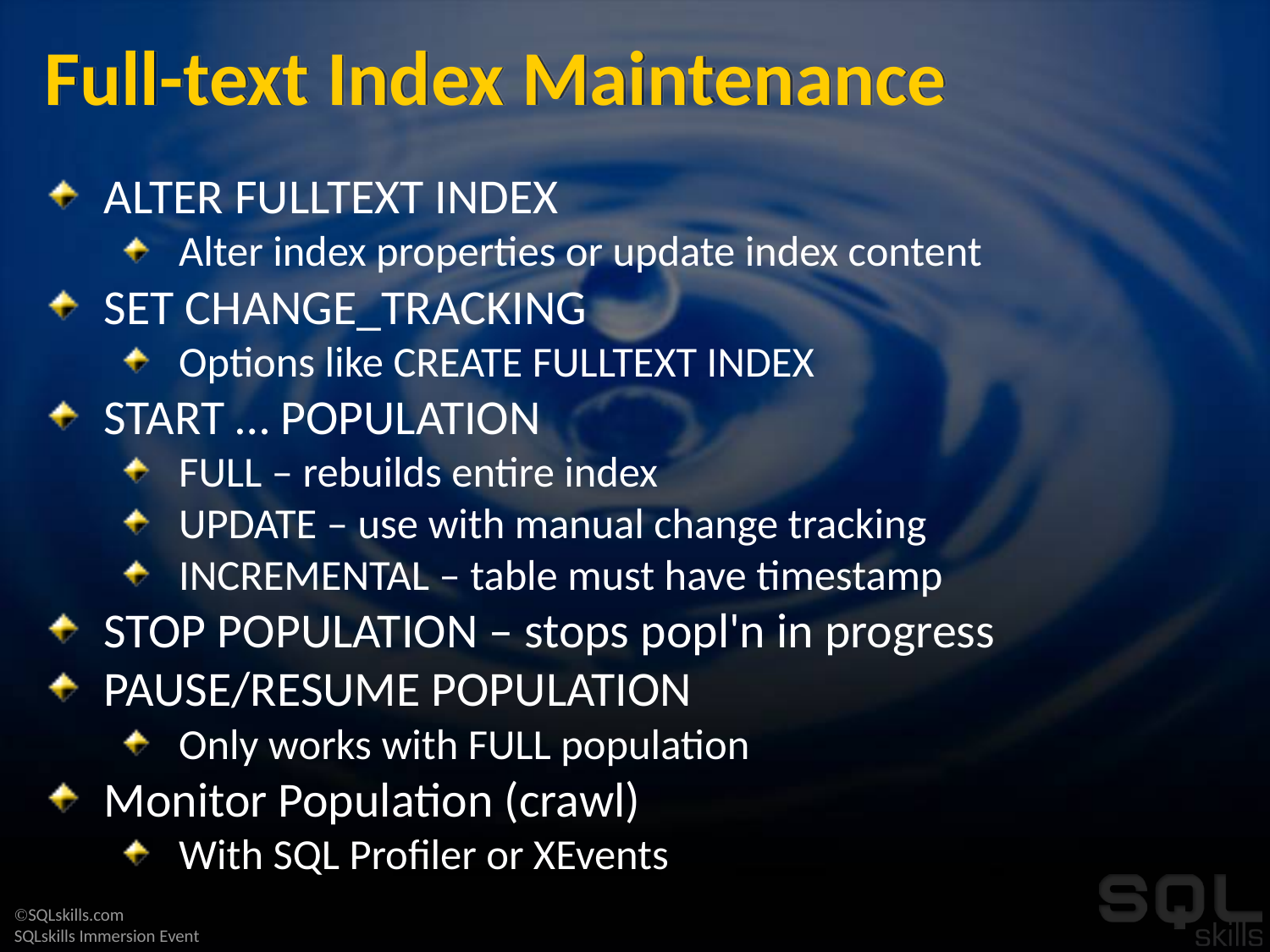

# Full-text Index Maintenance
ALTER FULLTEXT INDEX
Alter index properties or update index content
SET CHANGE_TRACKING
Options like CREATE FULLTEXT INDEX
START … POPULATION
FULL – rebuilds entire index
UPDATE – use with manual change tracking
INCREMENTAL – table must have timestamp
STOP POPULATION – stops popl'n in progress
PAUSE/RESUME POPULATION
Only works with FULL population
Monitor Population (crawl)
With SQL Profiler or XEvents